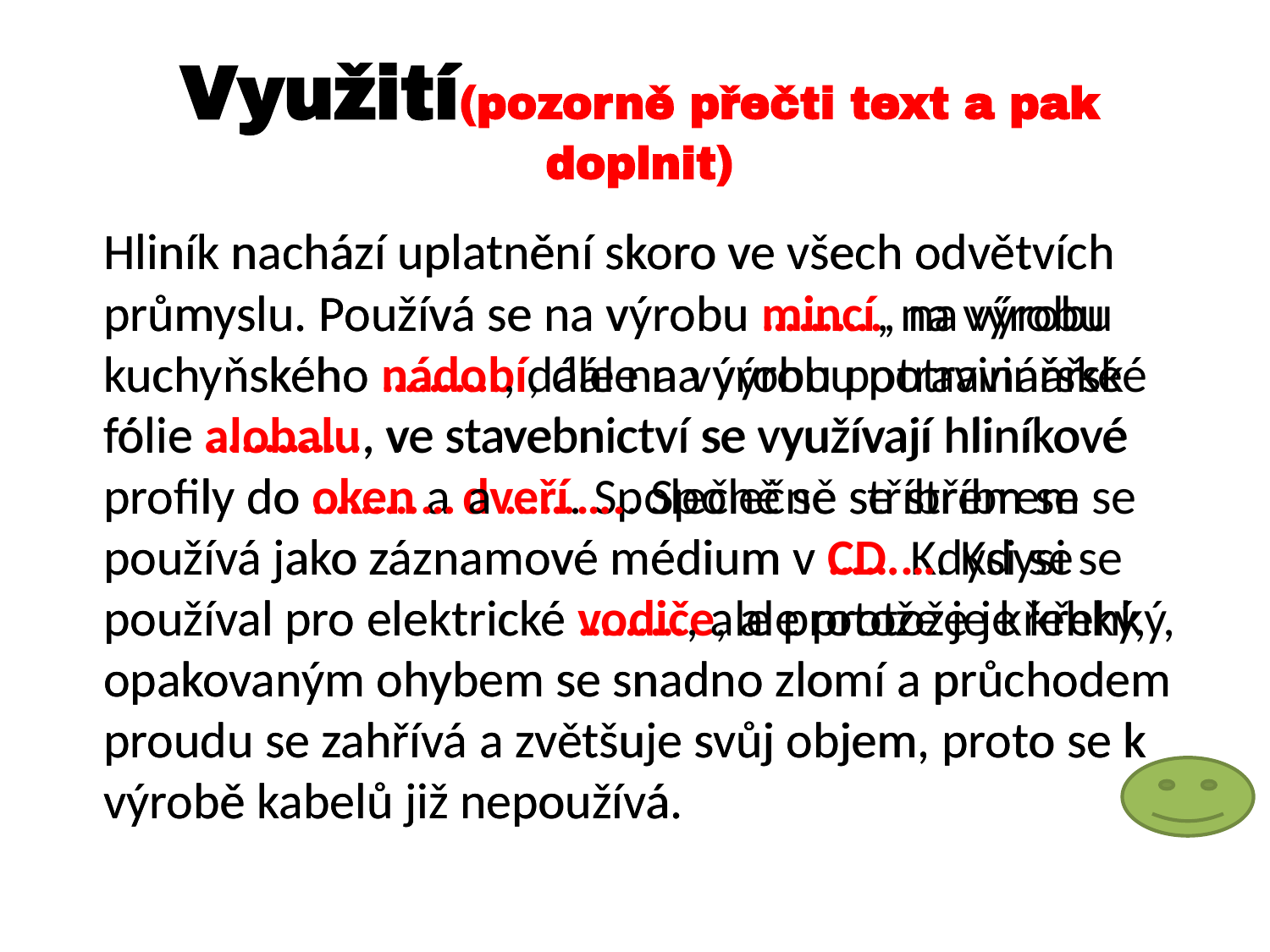

# Využití(pozorně přečti text a pak doplnit)
Hliník nachází uplatnění skoro ve všech odvětvích průmyslu. Používá se na výrobu mincí, na výrobu kuchyňského nádobí, dále na výrobu potravinářské fólie alobalu, ve stavebnictví se využívají hliníkové profily do oken a dveří. Společně se stříbrem se používá jako záznamové médium v CD. Kdysi se používal pro elektrické vodiče, ale protože je křehký, opakovaným ohybem se snadno zlomí a průchodem proudu se zahřívá a zvětšuje svůj objem, proto se k výrobě kabelů již nepoužívá.
Hliník nachází uplatnění skoro ve všech odvětvích průmyslu. Používá se na výrobu ………., na výrobu kuchyňského ………., dále na výrobu potravinářské fólie …………., ve stavebnictví se využívají hliníkové profily do ………… a ……….. Společně se stříbrem se používá jako záznamové médium v ………. Kdysi se používal pro elektrické ………, ale protože je křehký, opakovaným ohybem se snadno zlomí a průchodem proudu se zahřívá a zvětšuje svůj objem, proto se k výrobě kabelů již nepoužívá.